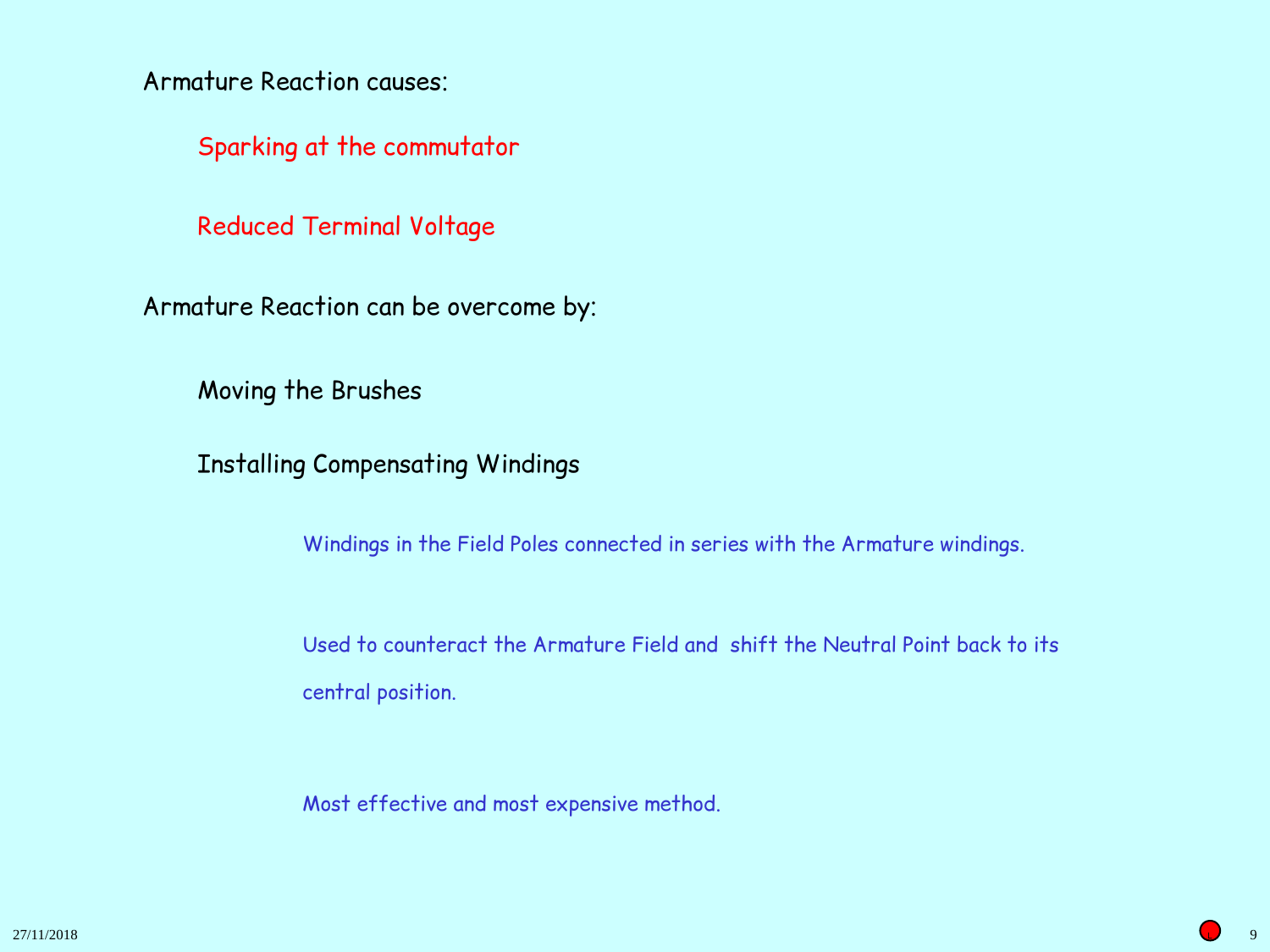

Armature Reaction causes:
Sparking at the commutator
Reduced Terminal Voltage
Armature Reaction can be overcome by:
Moving the Brushes
Installing Compensating Windings
Windings in the Field Poles connected in series with the Armature windings.
Used to counteract the Armature Field and  shift the Neutral Point back to its central position.
Most effective and most expensive method.
27/11/2018
9
L